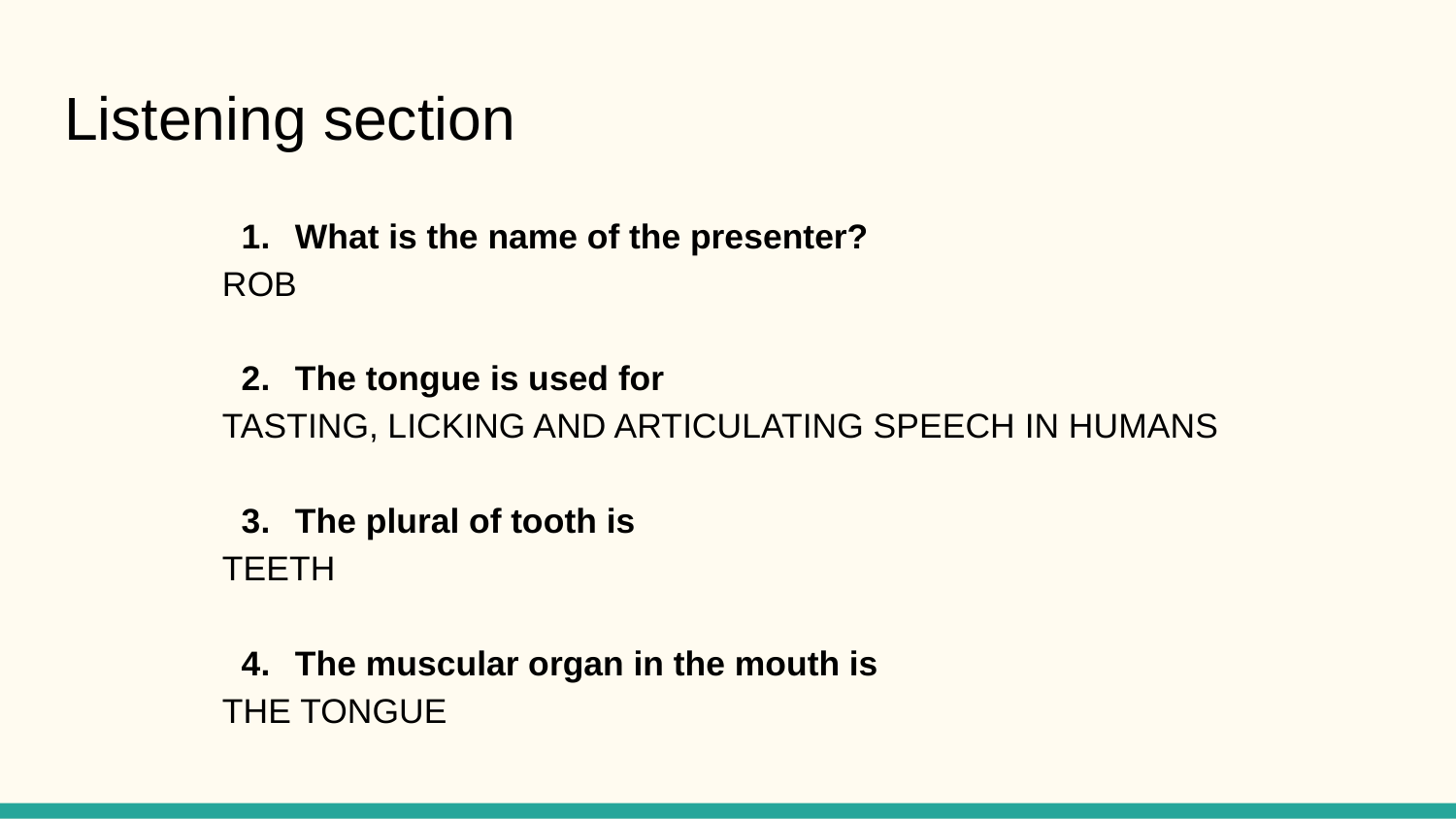

# Listening section
What is the name of the presenter?
ROB

The tongue is used for
TASTING, LICKING AND ARTICULATING SPEECH IN HUMANS

The plural of tooth is
TEETH

The muscular organ in the mouth is
THE TONGUE